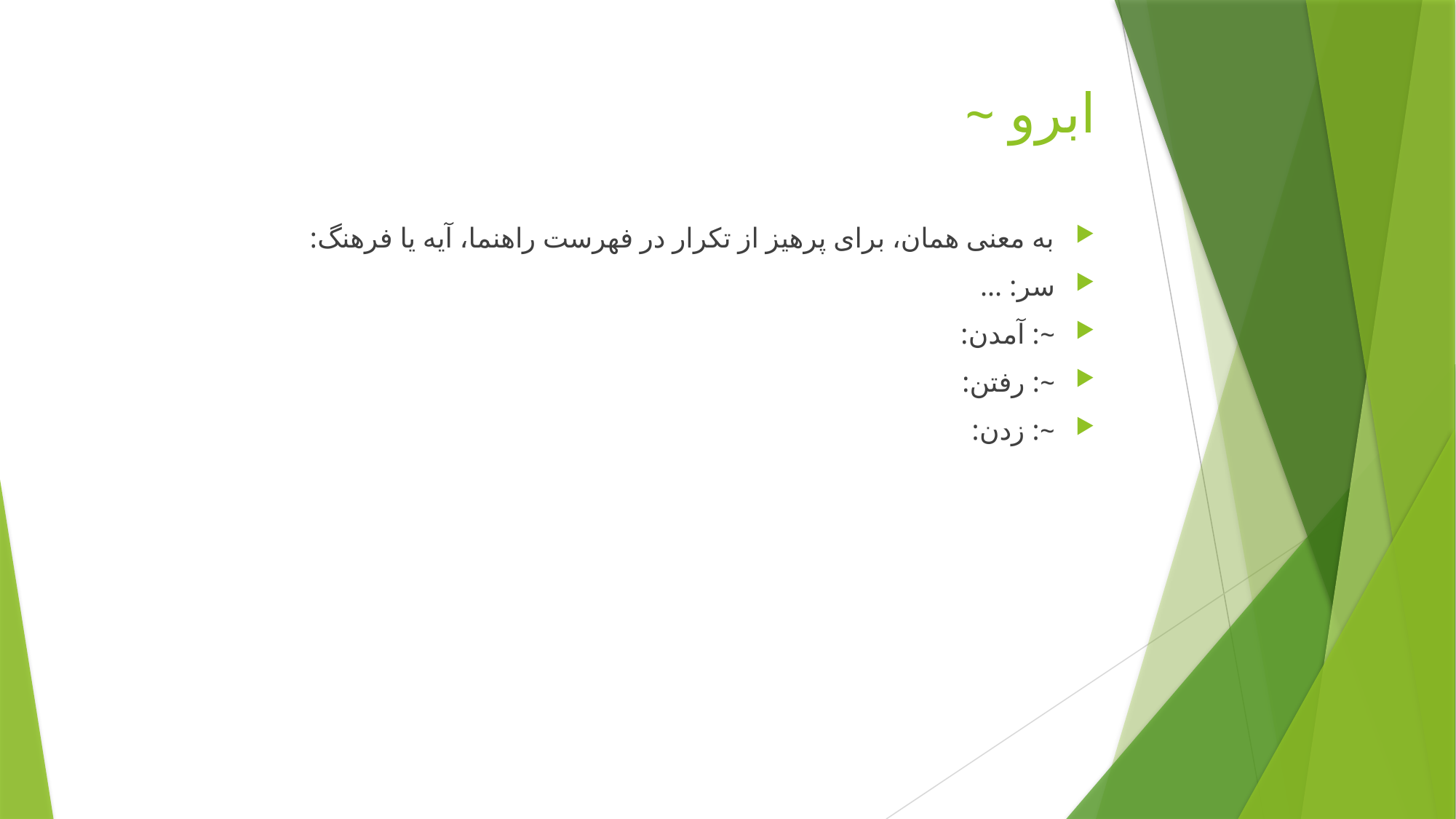

# ابرو ~
به معنی همان، برای پرهیز از تکرار در فهرست راهنما، آیه یا فرهنگ:
سر: ...
~: آمدن:
~: رفتن:
~: زدن: